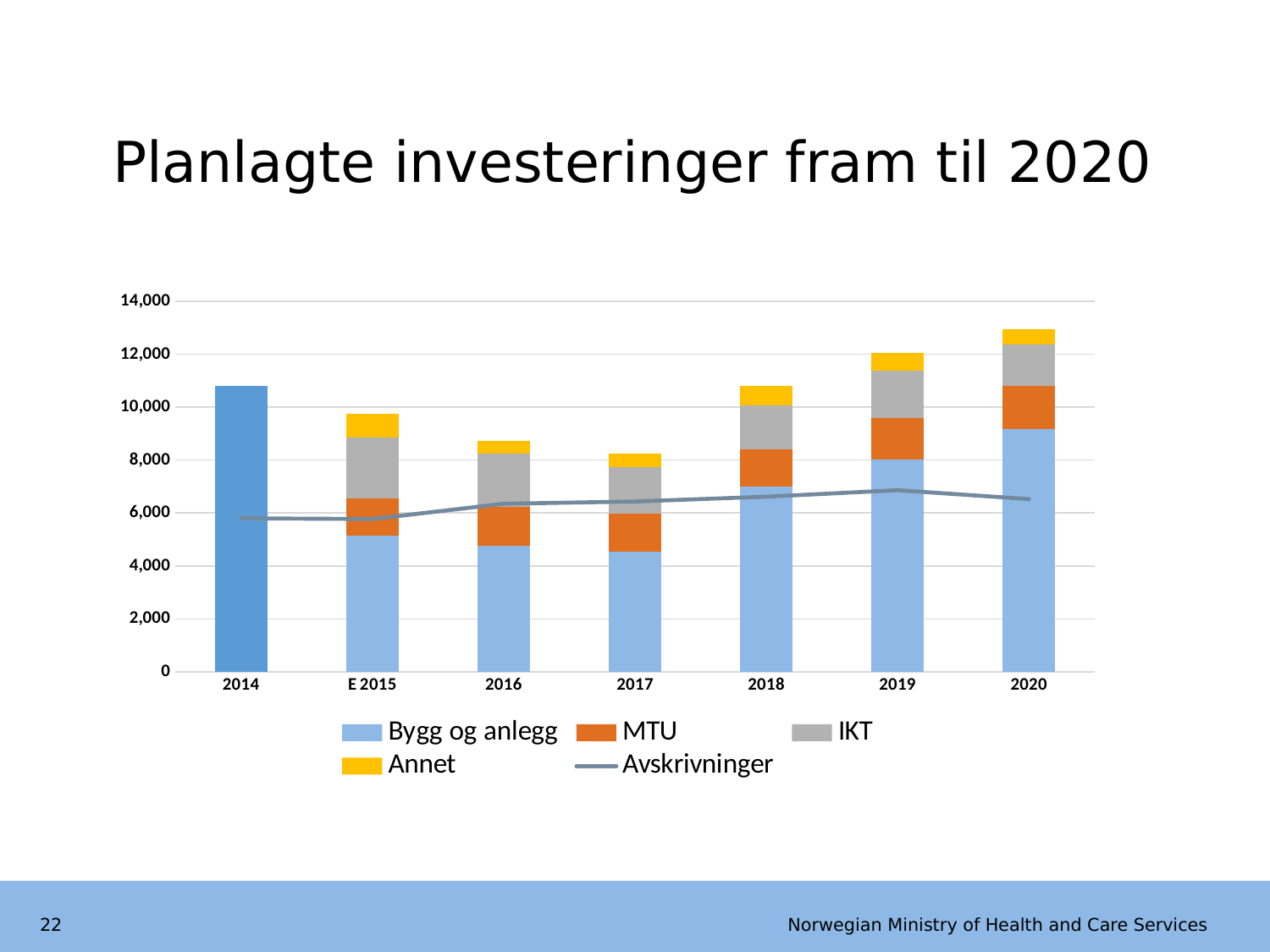

# Planlagte investeringer fram til 2020

### Chart

| Category | Bygg og anlegg |  | MTU | IKT | Annet | Avskrivninger |
|---|---|---|---|---|---|---|
| 2014 | None | 10792.0 | None | None | None | 5800.0 |
| E 2015 | 5134.7502336619045 | None | 1408.0938555300002 | 2311.84172749 | 895.16485792 | 5772.833327400001 |
| 2016 | 4762.742237289526 | None | 1479.126 | 1988.802 | 496.174 | 6350.876895203651 |
| 2017 | 4520.331807021338 | None | 1467.427 | 1758.022 | 495.61668 | 6434.928177787408 |
| 2018 | 6989.820939330005 | None | 1410.38 | 1661.9 | 733.4682136 | 6616.65791468672 |
| 2019 | 8005.82470108531 | None | 1567.28 | 1815.6 | 673.928777872 | 6862.429040706878 |
| 2020 | 9161.929527822625 | None | 1628.38 | 1568.25 | 602.39855342944 | 6525.632119855185 |
22